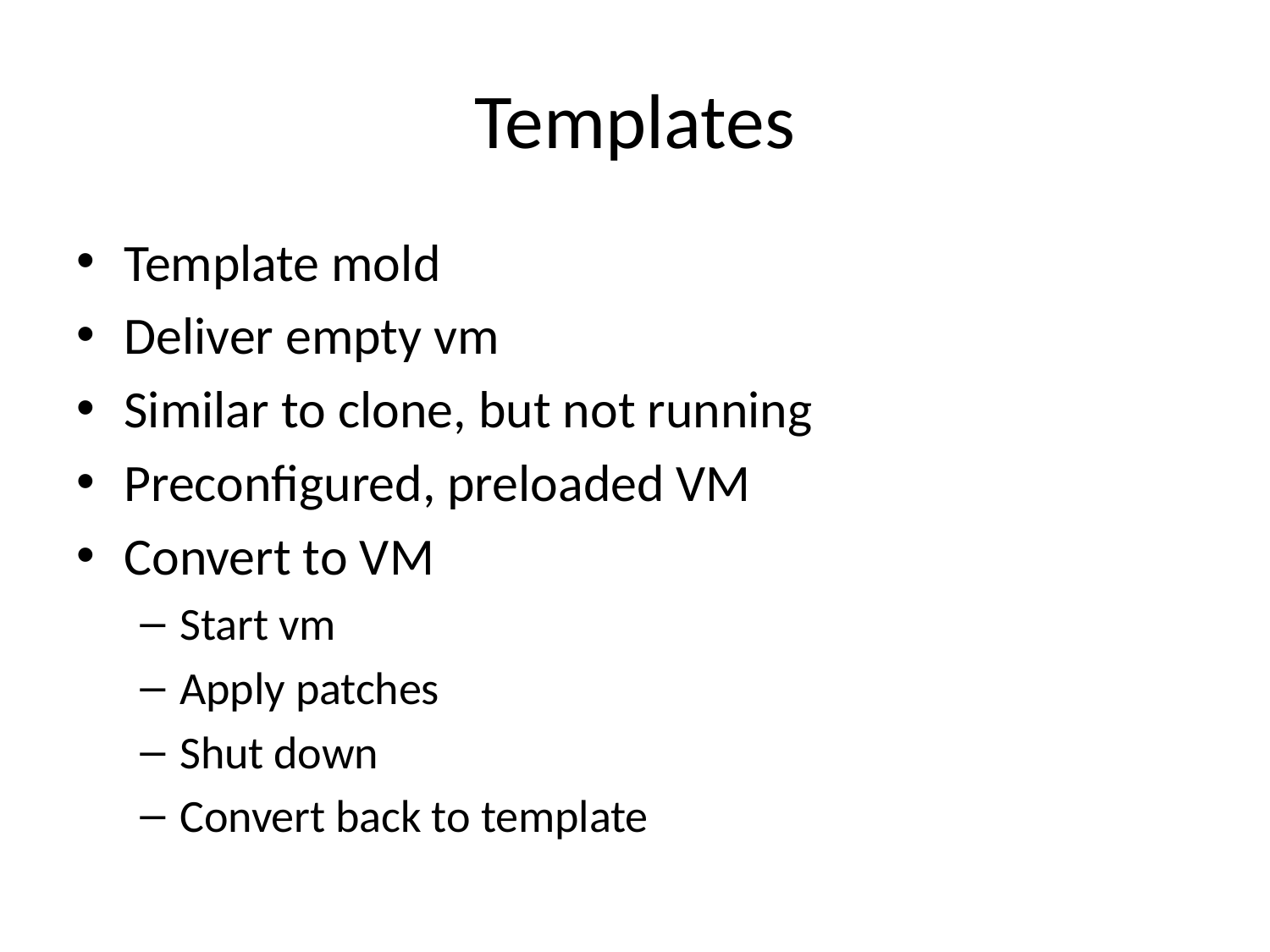

# Templates
Template mold
Deliver empty vm
Similar to clone, but not running
Preconfigured, preloaded VM
Convert to VM
Start vm
Apply patches
Shut down
Convert back to template